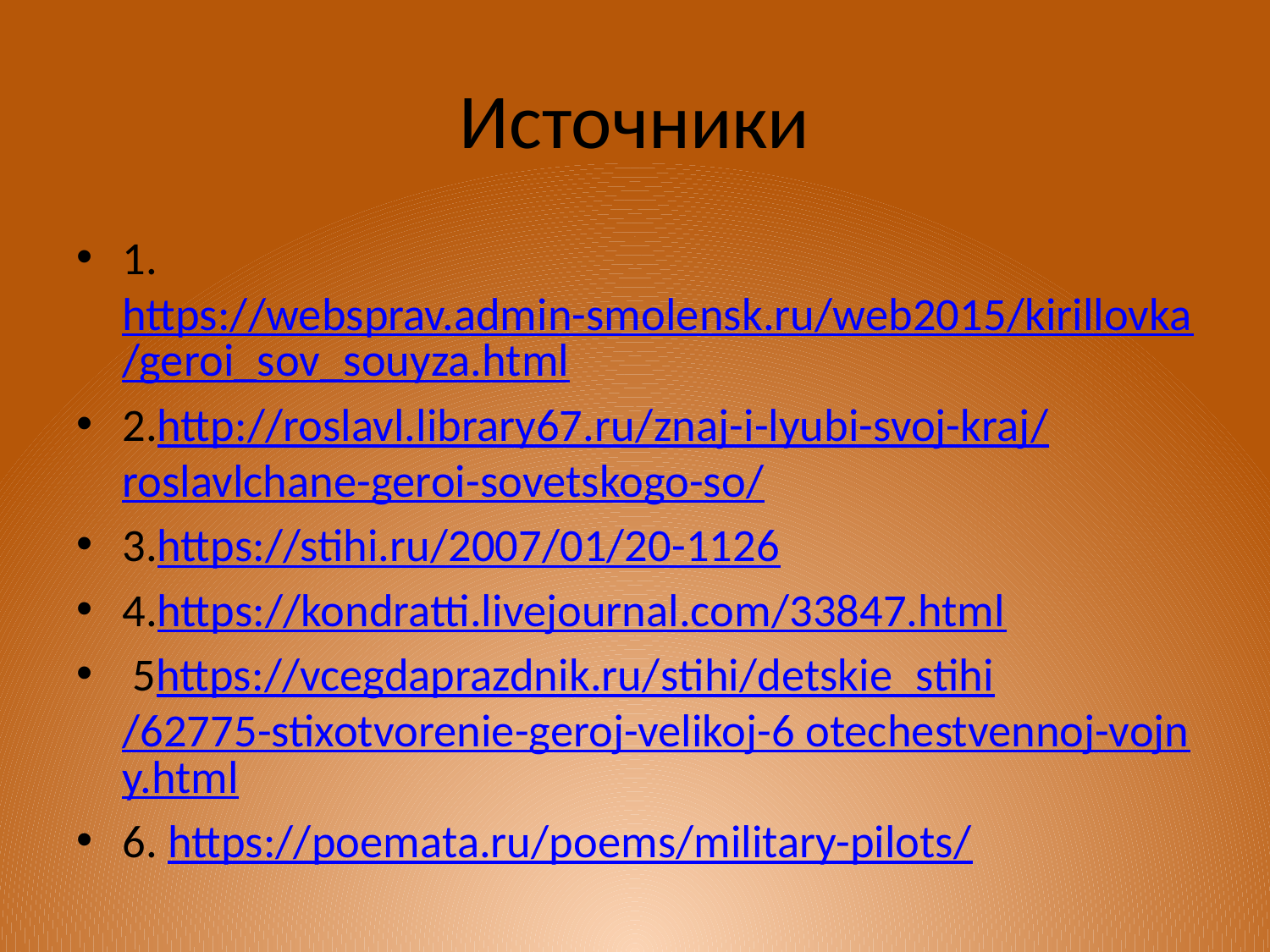

# Источники
1.https://websprav.admin-smolensk.ru/web2015/kirillovka/geroi_sov_souyza.html
2.http://roslavl.library67.ru/znaj-i-lyubi-svoj-kraj/roslavlchane-geroi-sovetskogo-so/
3.https://stihi.ru/2007/01/20-1126
4.https://kondratti.livejournal.com/33847.html
 5https://vcegdaprazdnik.ru/stihi/detskie_stihi/62775-stixotvorenie-geroj-velikoj-6 otechestvennoj-vojny.html
6. https://poemata.ru/poems/military-pilots/